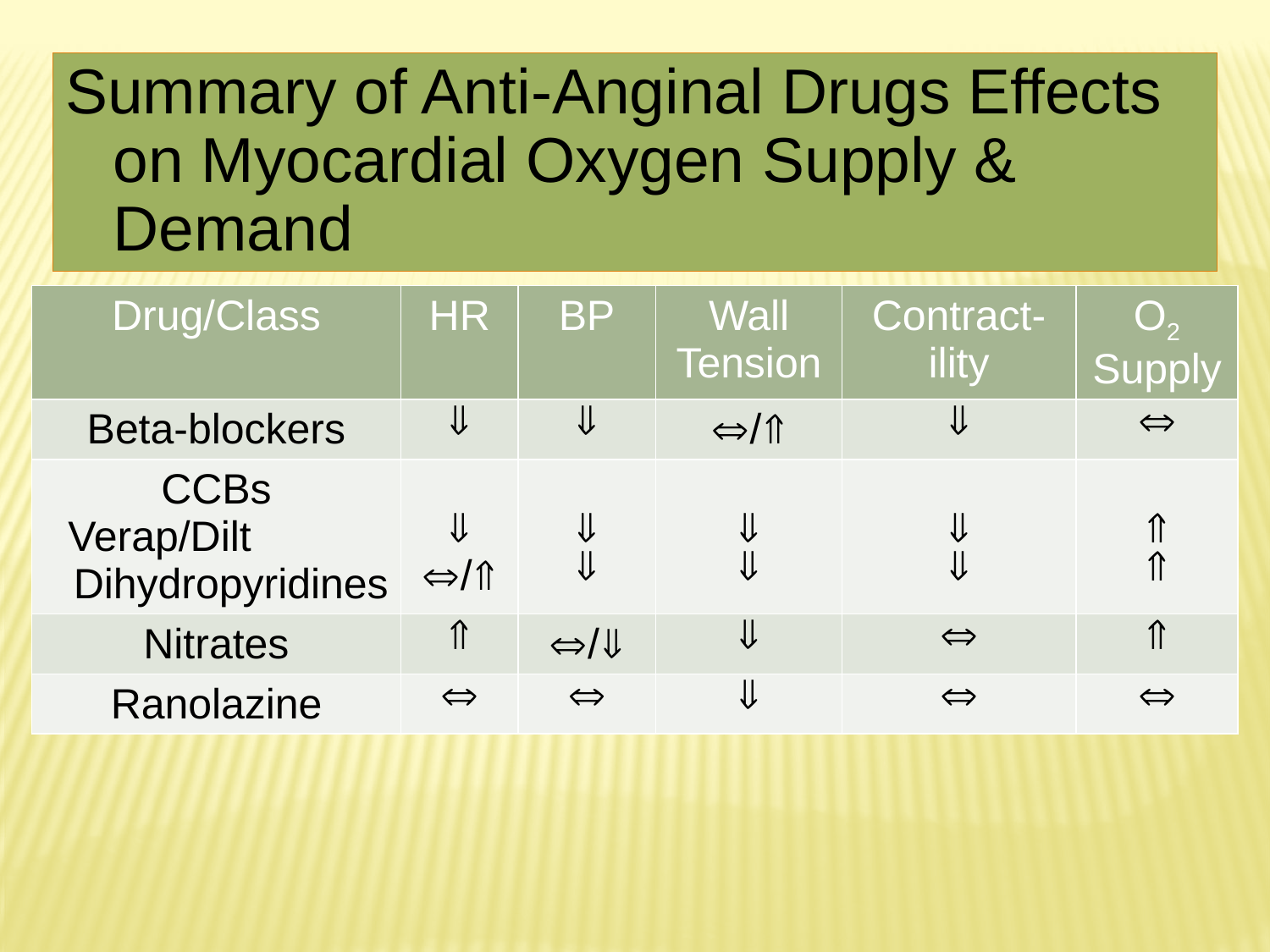

Summary of Anti-Anginal Drugs Effects on Myocardial Oxygen Supply & Demand
| Drug/Class | HR | BP | Wall Tension | Contract-ility | O2 Supply |
| --- | --- | --- | --- | --- | --- |
| Beta-blockers | ⇓ | ⇓ | ⇔/⇑ | ⇓ | ⇔ |
| CCBs Verap/Dilt Dihydropyridines | ⇓ ⇔/⇑ | ⇓ ⇓ | ⇓ ⇓ | ⇓ ⇓ | ⇑ ⇑ |
| Nitrates | ⇑ | ⇔/⇓ | ⇓ | ⇔ | ⇑ |
| Ranolazine | ⇔ | ⇔ | ⇓ | ⇔ | ⇔ |